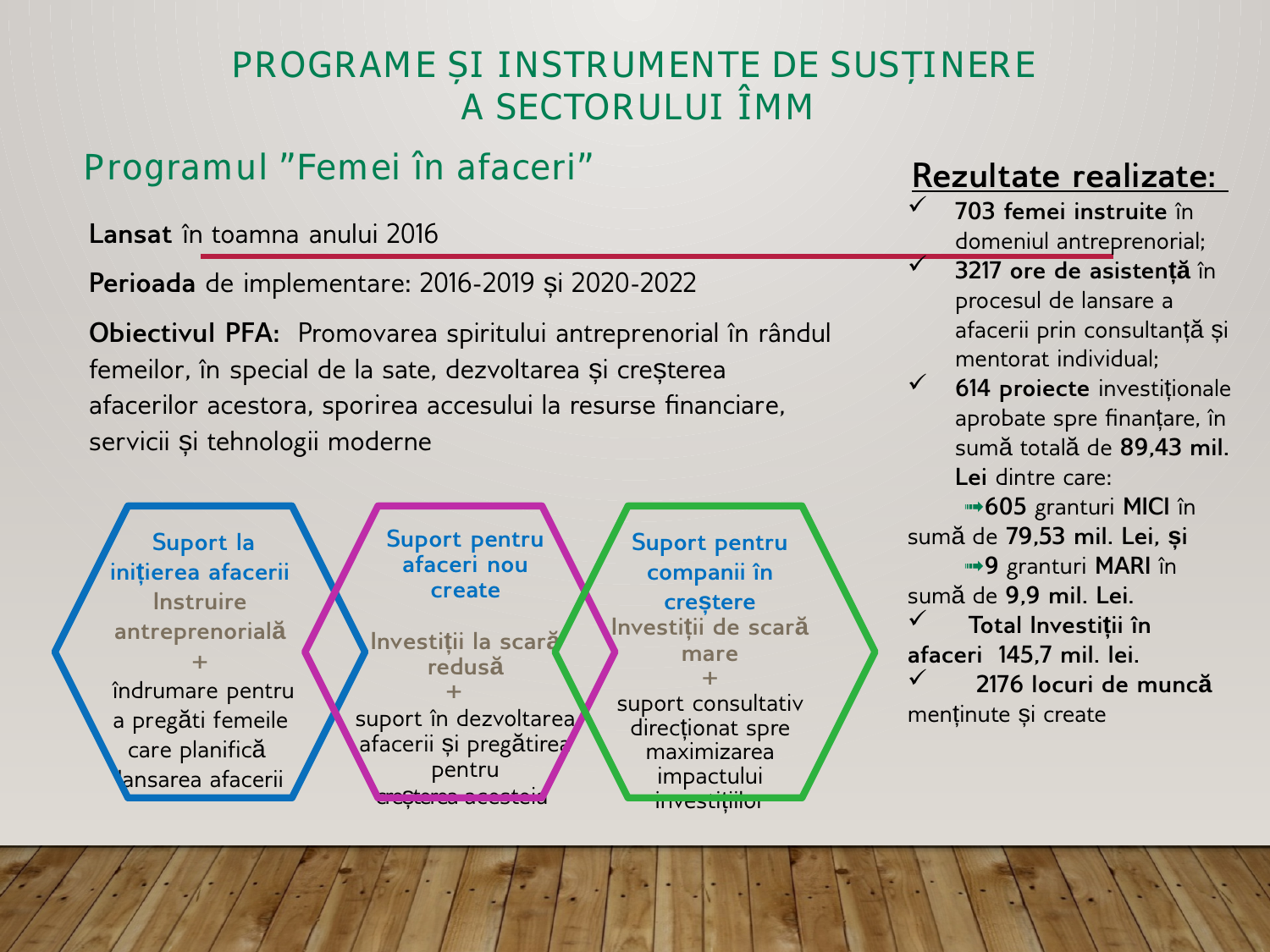

PROGRAME ȘI INSTRUMENTE DE SUSȚINERE
A SECTORULUI ÎMM
Programul ”Femei în afaceri”
Rezultate realizate:
703 femei instruite în domeniul antreprenorial;
3217 ore de asistență în procesul de lansare a afacerii prin consultanță și mentorat individual;
614 proiecte investiționale aprobate spre finanțare, în sumă totală de 89,43 mil. Lei dintre care:
       ➟605 granturi MICI în   sumă de 79,53 mil. Lei, și
       ➟9 granturi MARI în sumă de 9,9 mil. Lei.
     Total Investiții în afaceri  145,7 mil. lei.
      2176 locuri de muncă menținute și create
Lansat în toamna anului 2016
Perioada de implementare: 2016-2019 și 2020-2022
Obiectivul PFA:  Promovarea spiritului antreprenorial în rândul femeilor, în special de la sate, dezvoltarea și creșterea afacerilor acestora, sporirea accesului la resurse financiare, servicii și tehnologii moderne

Suport la
inițierea afacerii
Instruire antreprenorială
+
îndrumare pentru a pregăti femeile care planifică  lansarea afacerii
Suport pentru afaceri nou create

Investiții la scară redusă
+
suport în dezvoltarea afacerii și pregătirea pentru
creșterea acesteia
Suport pentru
companii în creștere
Investiții de scară mare
+
suport consultativ direcționat spre maximizarea impactului investițiilor